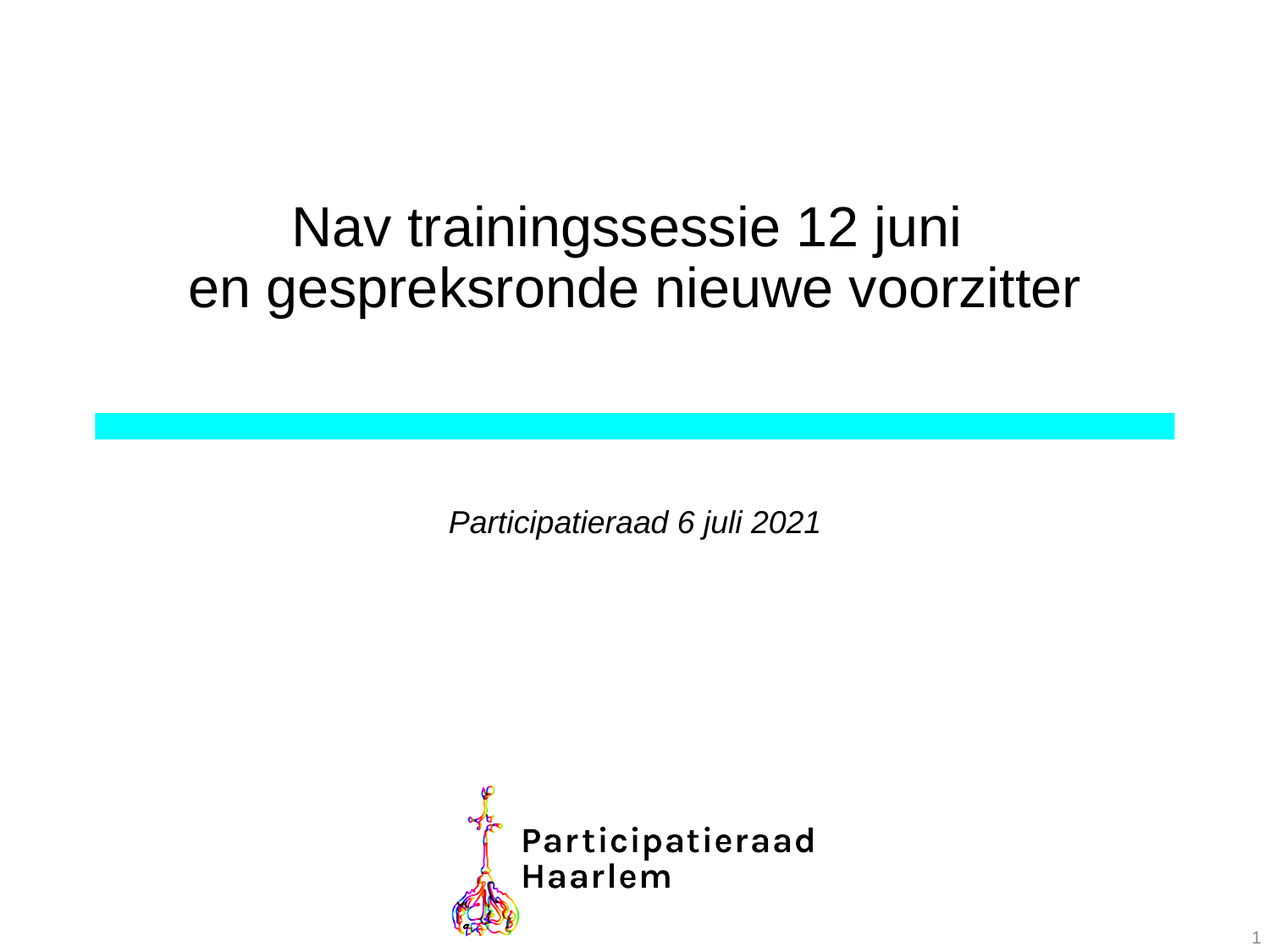

# Nav trainingssessie 12 juni en gespreksronde nieuwe voorzitter
Participatieraad 6 juli 2021
1